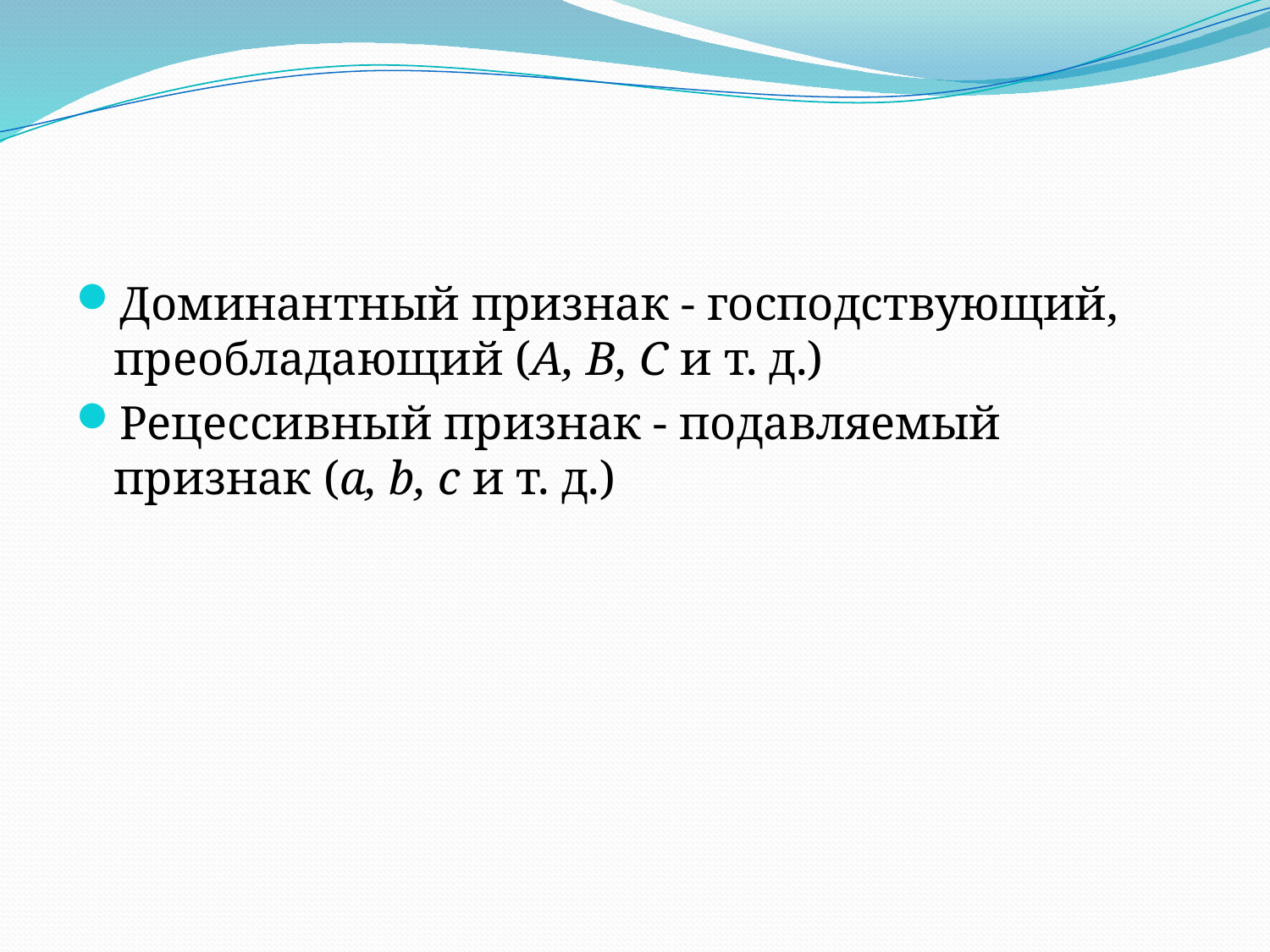

#
Доминантный признак - господствующий, преобладающий (А, В, С и т. д.)
Рецессивный признак - подавляемый признак (а, b, c и т. д.)